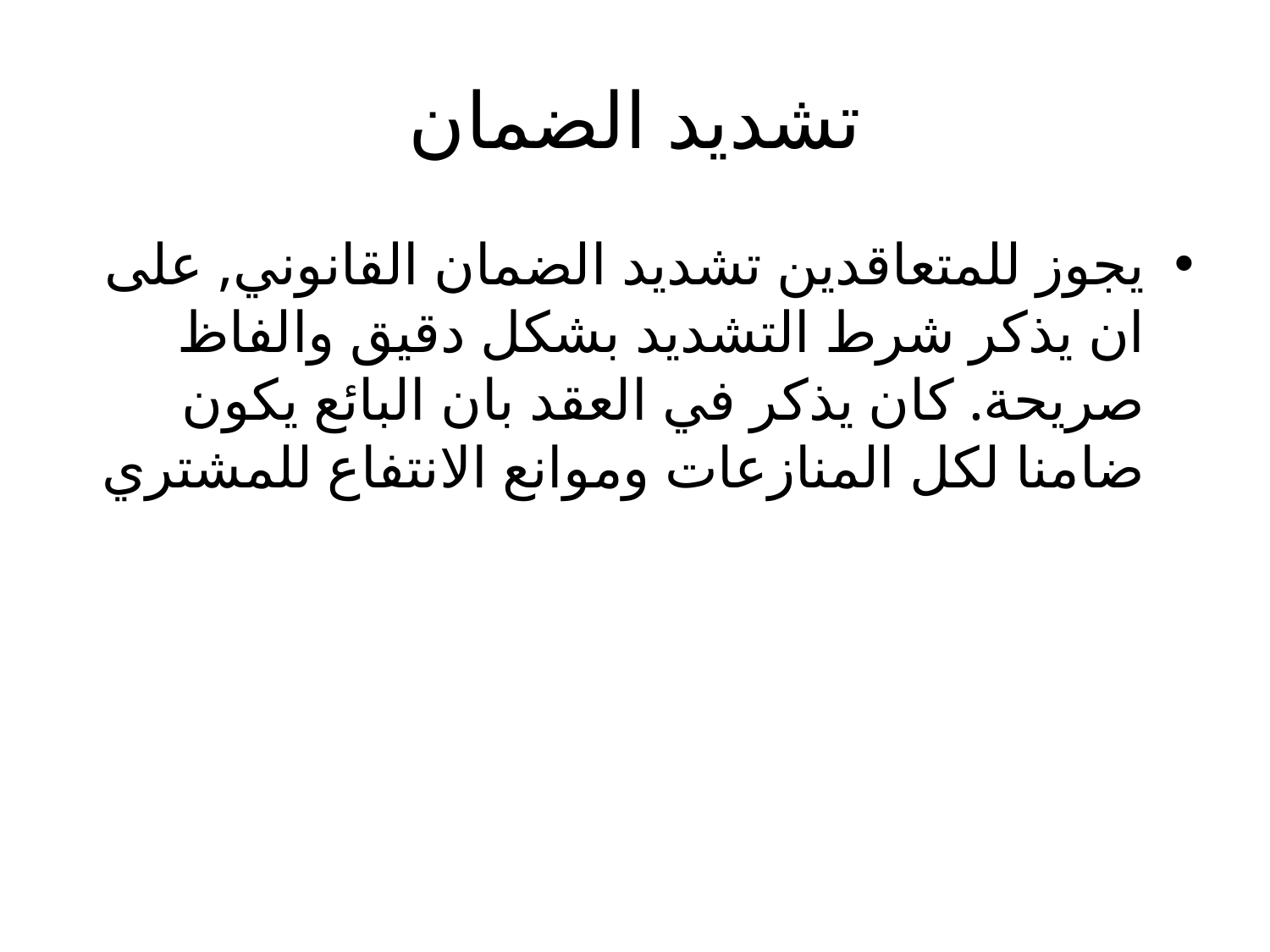

# تشديد الضمان
يجوز للمتعاقدين تشديد الضمان القانوني, على ان يذكر شرط التشديد بشكل دقيق والفاظ صريحة. كان يذكر في العقد بان البائع يكون ضامنا لكل المنازعات وموانع الانتفاع للمشتري